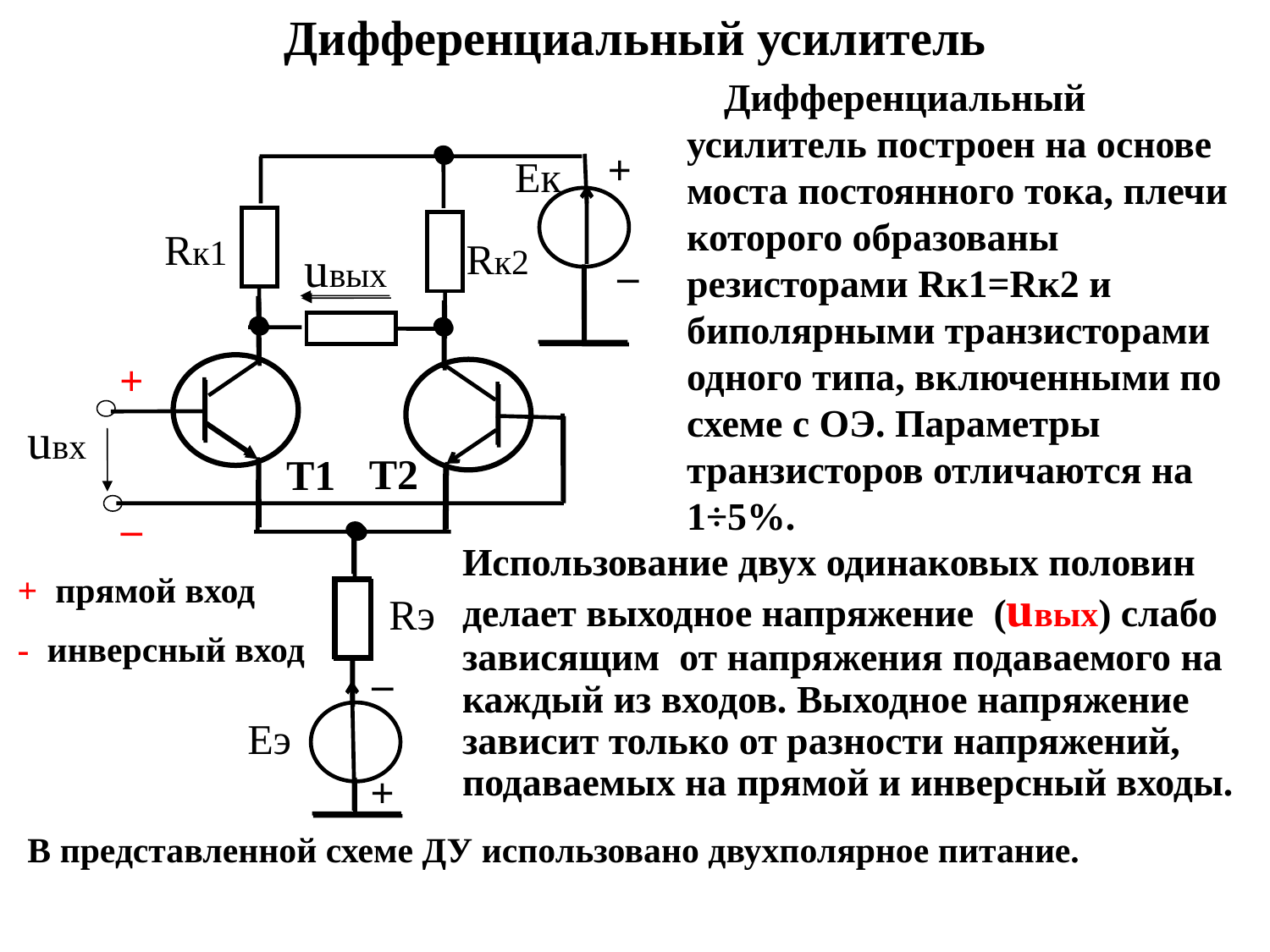

Дифференциальный усилитель
Дифференциальный усилитель построен на основе моста постоянного тока, плечи которого образованы резисторами Rк1=Rк2 и биполярными транзисторами одного типа, включенными по схеме с ОЭ. Параметры транзисторов отличаются на 1÷5%.
+
Eк

Rк2

Rк1

uвых

uвх

T2
T1

Rэ

Eэ

‒
+
‒
Использование двух одинаковых половин делает выходное напряжение  (uвых) слабо зависящим  от напряжения подаваемого на каждый из входов. Выходное напряжение зависит только от разности напряжений, подаваемых на прямой и инверсный входы.
+  прямой вход
-  инверсный вход
‒
+
В представленной схеме ДУ использовано двухполярное питание.